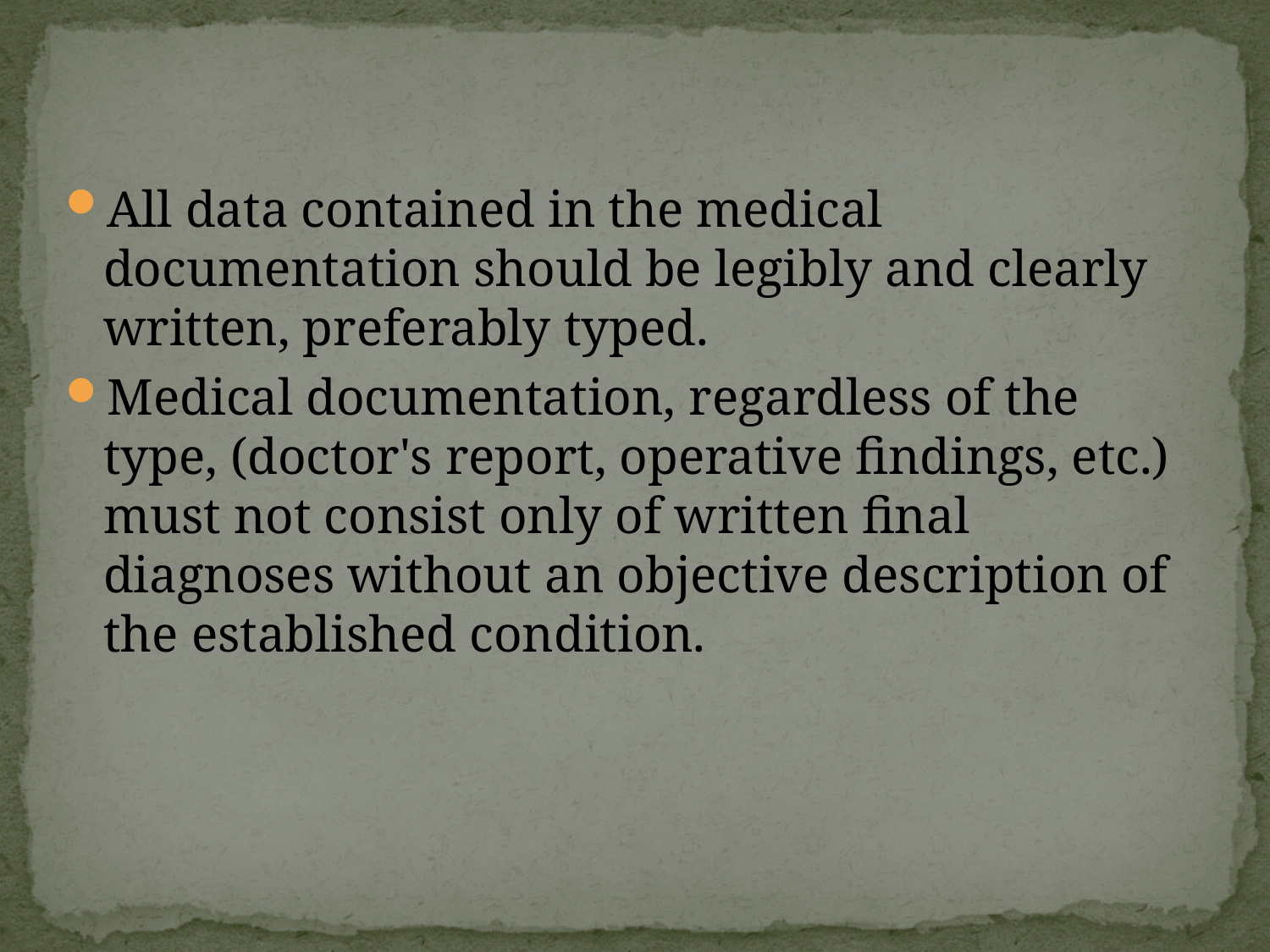

All data contained in the medical documentation should be legibly and clearly written, preferably typed.
Medical documentation, regardless of the type, (doctor's report, operative findings, etc.) must not consist only of written final diagnoses without an objective description of the established condition.